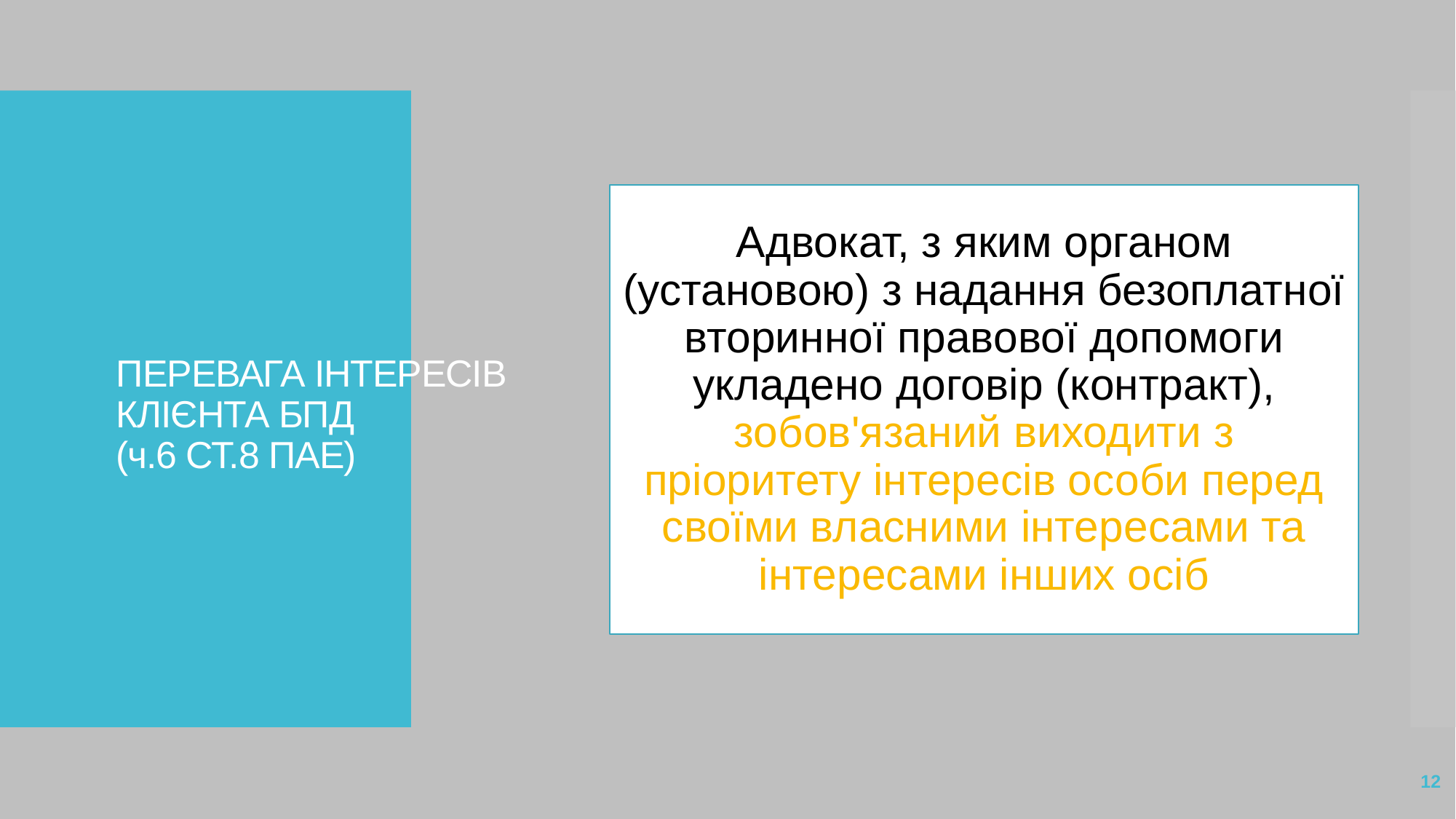

Адвокат, з яким органом (установою) з надання безоплатної вторинної правової допомоги укладено договір (контракт), зобов'язаний виходити з пріоритету інтересів особи перед своїми власними інтересами та інтересами інших осіб
# ПЕРЕВАГА ІНТЕРЕСІВ КЛІЄНТА БПД (ч.6 СТ.8 ПАЕ)
12